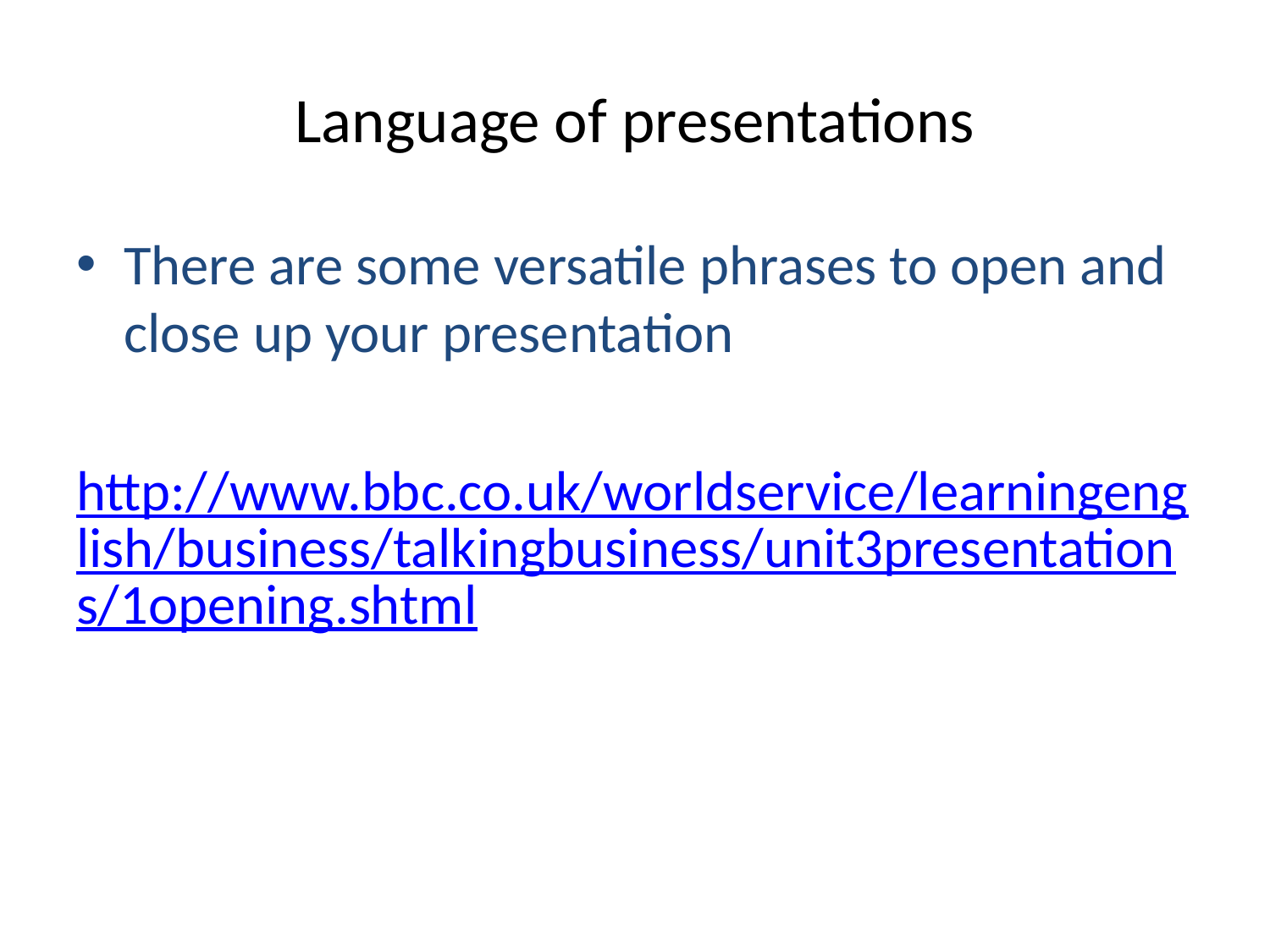

# Language of presentations
There are some versatile phrases to open and close up your presentation

http://www.bbc.co.uk/worldservice/learningenglish/business/talkingbusiness/unit3presentations/1opening.shtml